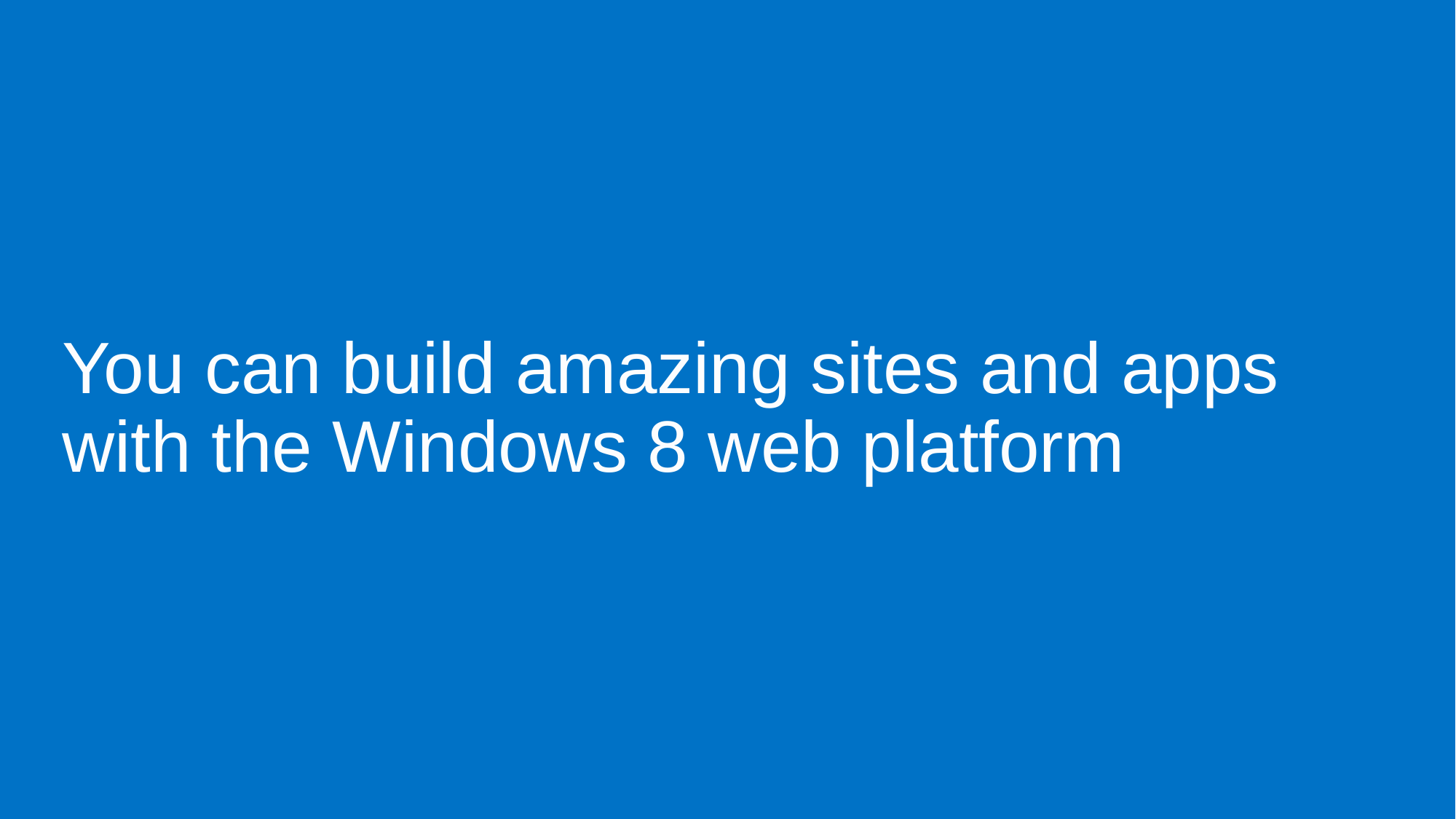

# You can build amazing sites and apps with the Windows 8 web platform